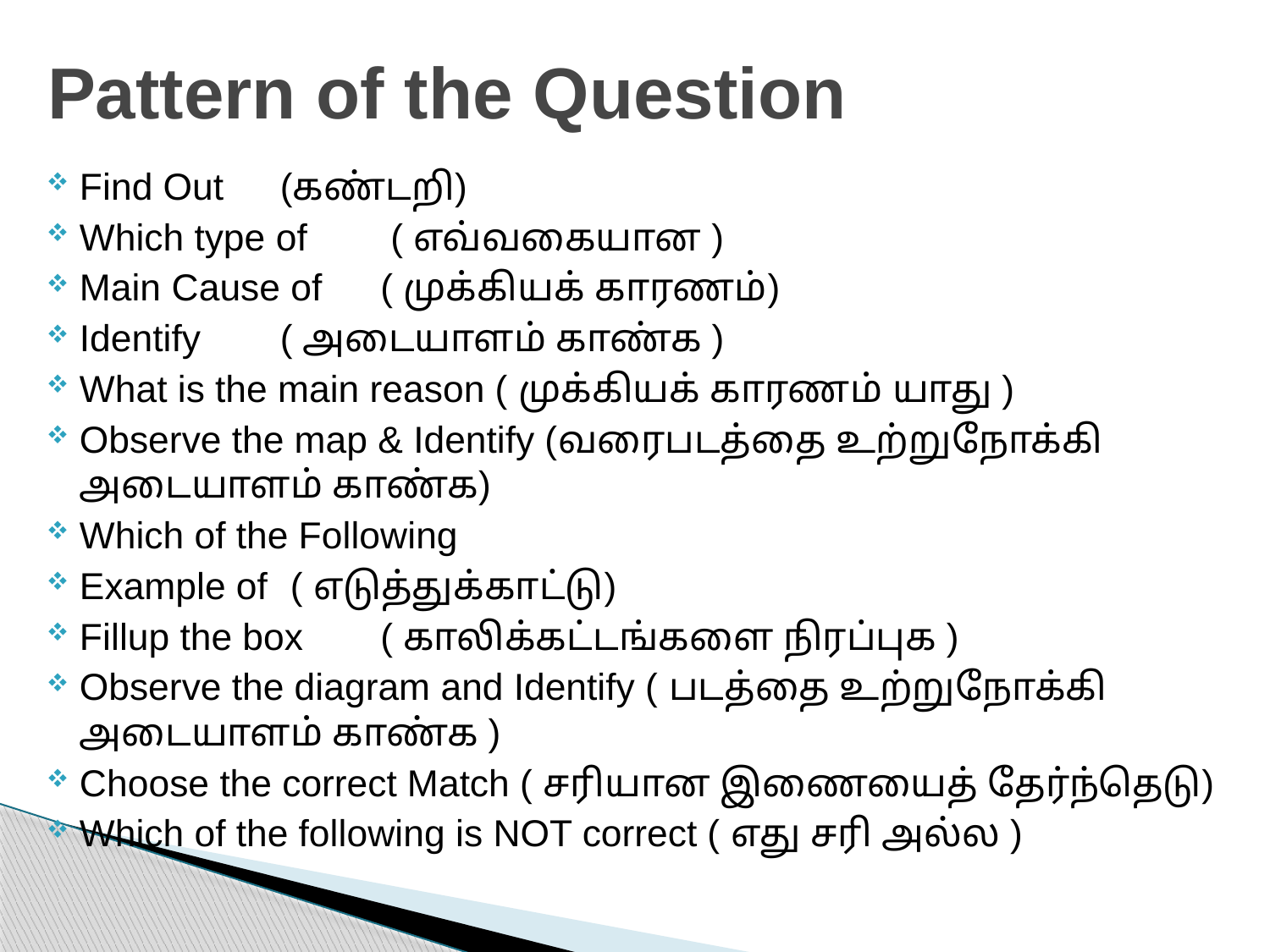

# Pattern of the Question
Find Out		(கண்டறி)
Which type of	 ( எவ்வகையான )
Main Cause of 	( முக்கியக் காரணம்)
Identify 		( அடையாளம் காண்க )
What is the main reason ( முக்கியக் காரணம் யாது )
Observe the map & Identify (வரைபடத்தை உற்றுநோக்கி அடையாளம் காண்க)
Which of the Following
Example of		 ( எடுத்துக்காட்டு)
Fillup the box 	( காலிக்கட்டங்களை நிரப்புக )
Observe the diagram and Identify ( படத்தை உற்றுநோக்கி அடையாளம் காண்க )
Choose the correct Match ( சரியான இணையைத் தேர்ந்தெடு)
Which of the following is NOT correct ( எது சரி அல்ல )